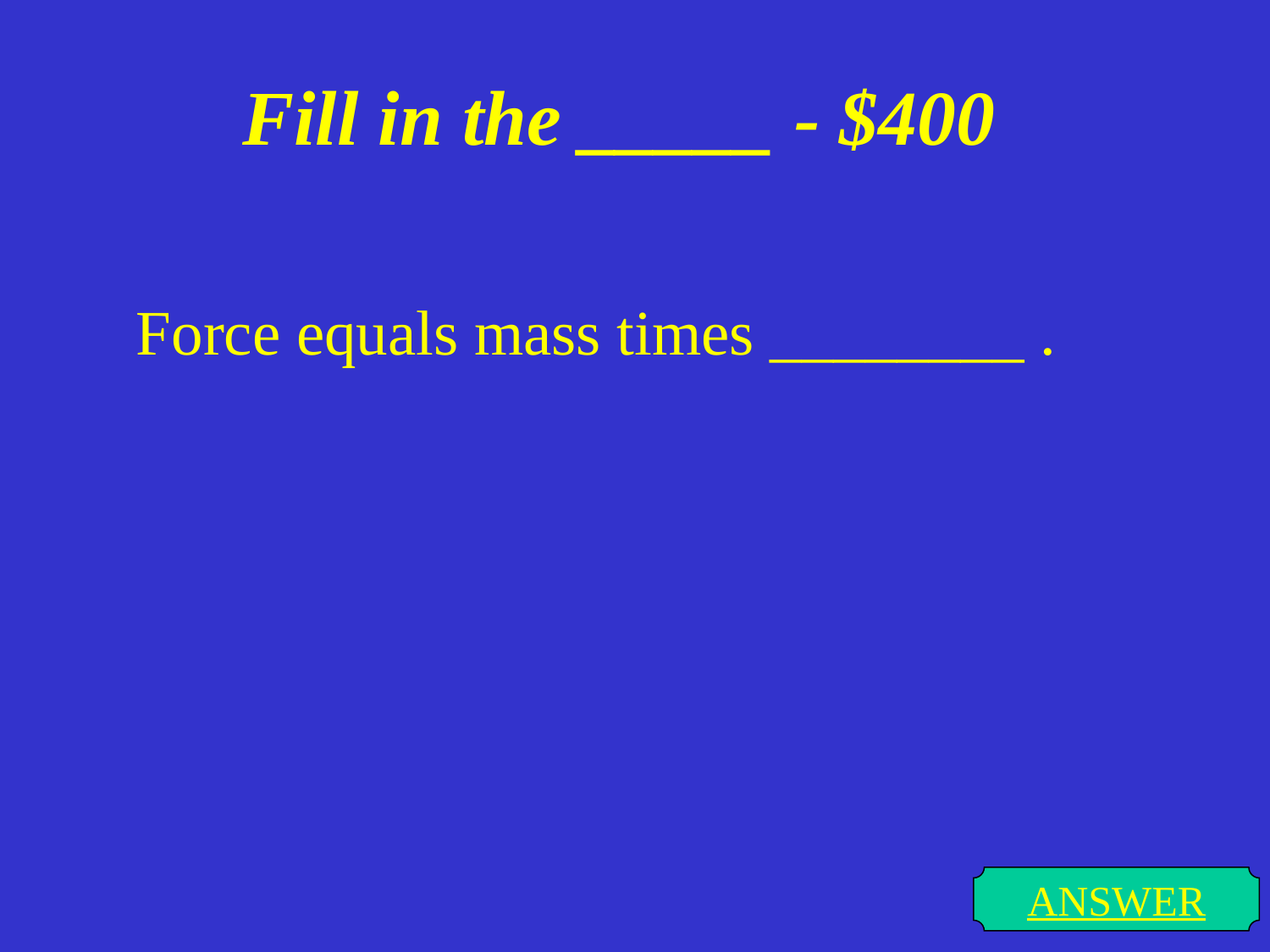

# Fill in the _____ - $400
Force equals mass times ________ .

ANSWER